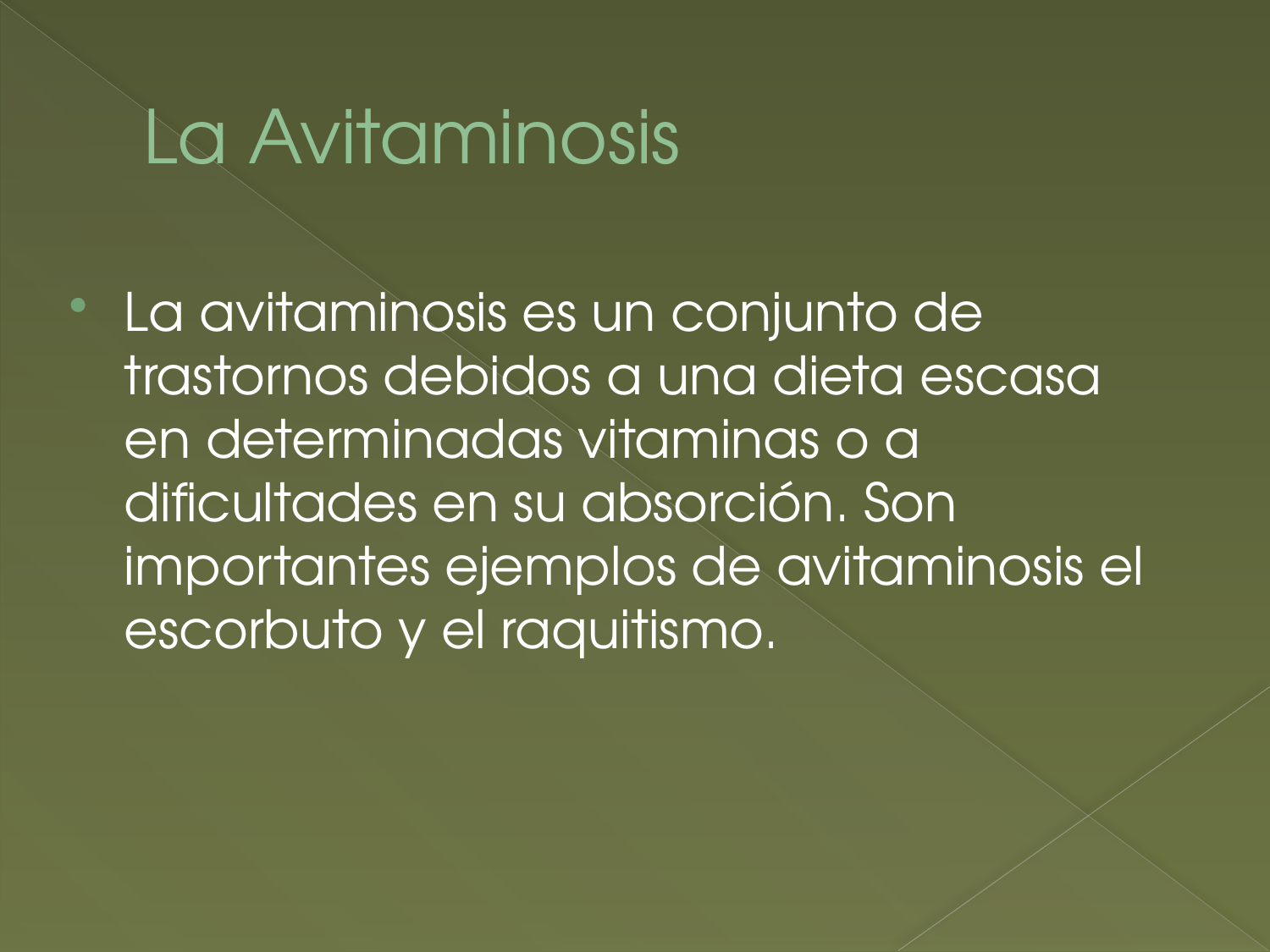

# La Avitaminosis

La avitaminosis es un conjunto de trastornos debidos a una dieta escasa en determinadas vitaminas o a dificultades en su absorción. Son importantes ejemplos de avitaminosis el escorbuto y el raquitismo.